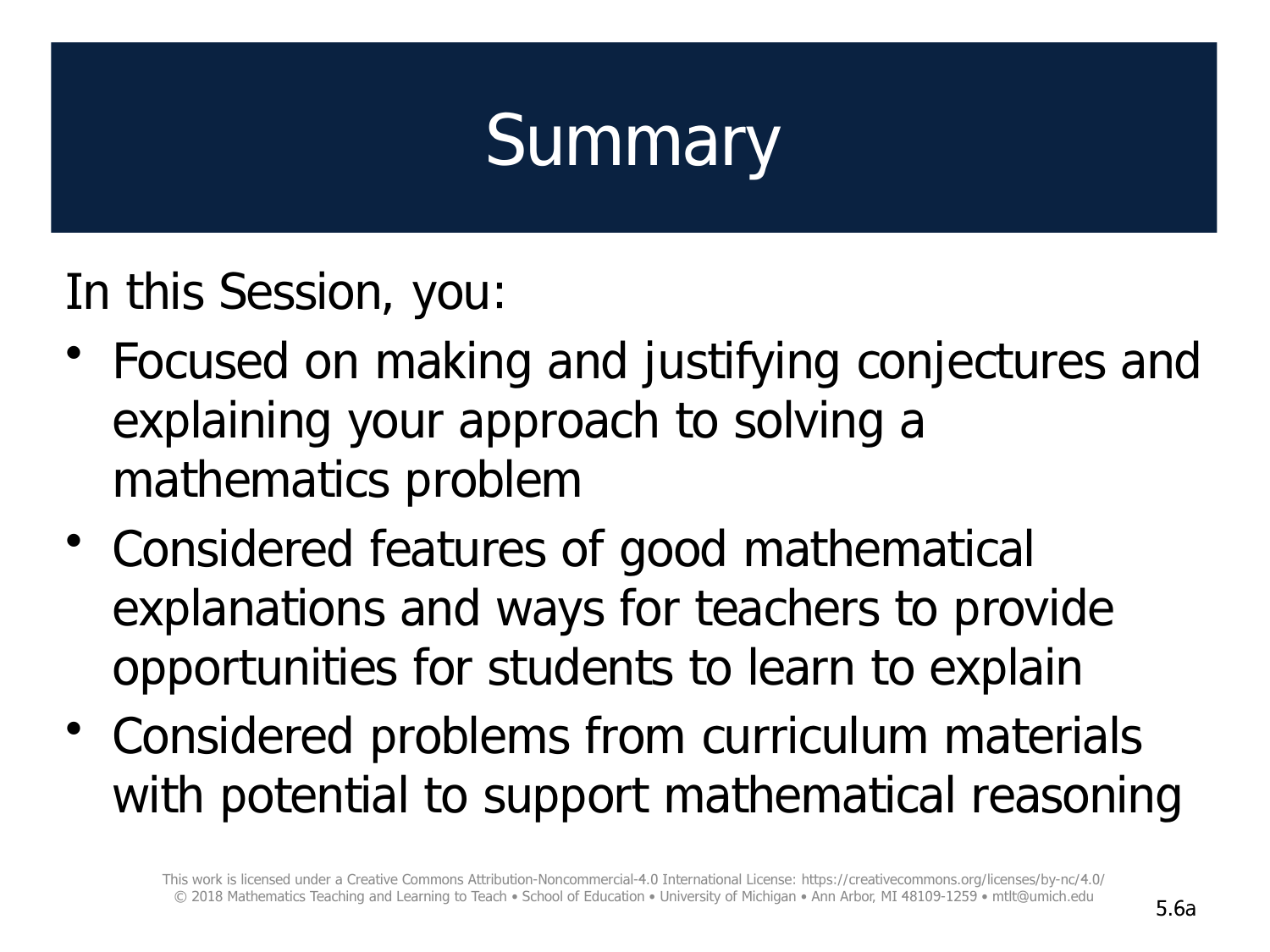

# Summary
In this Session, you:
Focused on making and justifying conjectures and explaining your approach to solving a mathematics problem
Considered features of good mathematical explanations and ways for teachers to provide opportunities for students to learn to explain
Considered problems from curriculum materials with potential to support mathematical reasoning
This work is licensed under a Creative Commons Attribution-Noncommercial-4.0 International License: https://creativecommons.org/licenses/by-nc/4.0/
© 2018 Mathematics Teaching and Learning to Teach • School of Education • University of Michigan • Ann Arbor, MI 48109-1259 • mtlt@umich.edu
5.6a